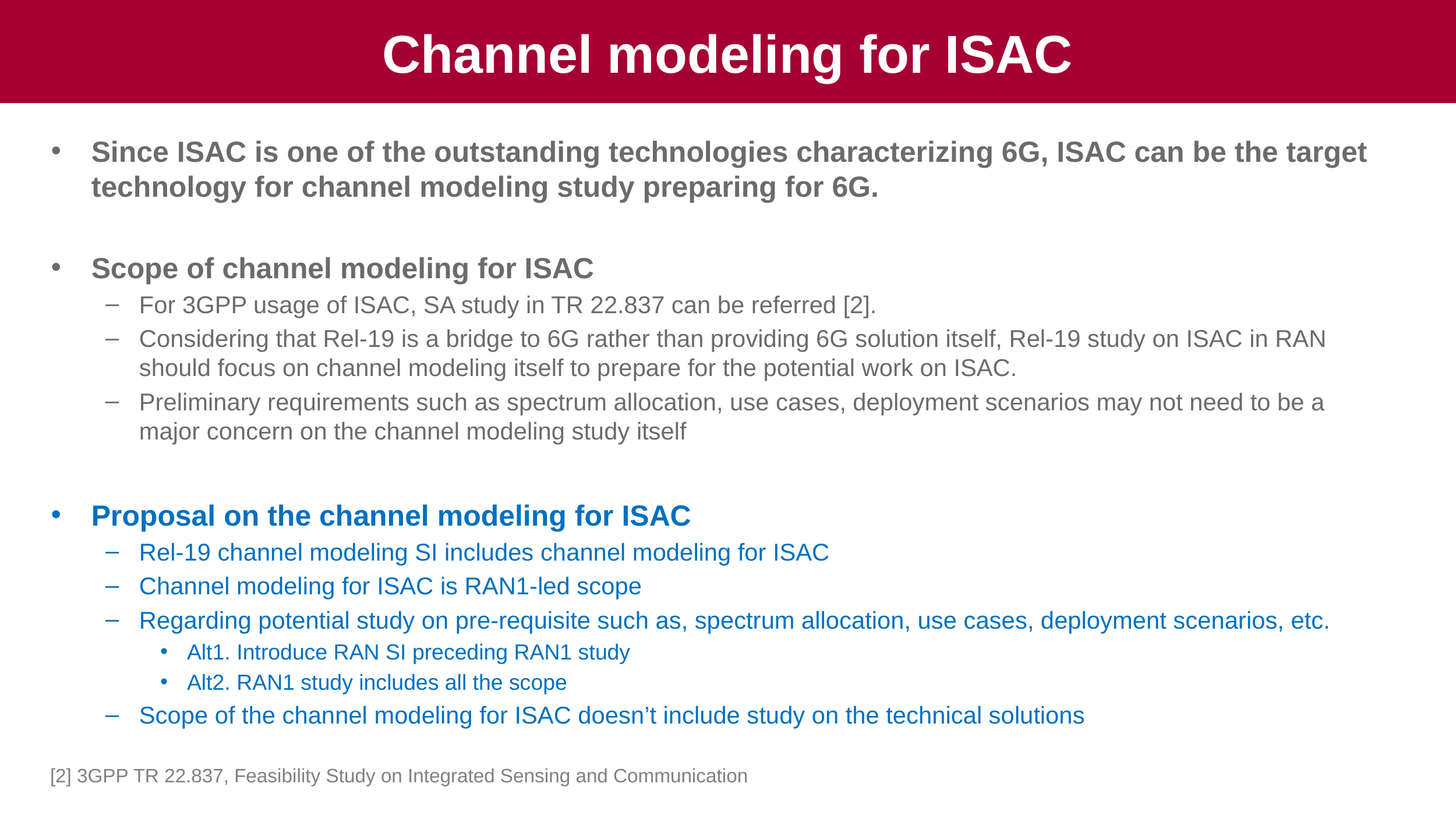

# Channel modeling for ISAC
Since ISAC is one of the outstanding technologies characterizing 6G, ISAC can be the target technology for channel modeling study preparing for 6G.

Scope of channel modeling for ISAC
For 3GPP usage of ISAC, SA study in TR 22.837 can be referred [2].
Considering that Rel-19 is a bridge to 6G rather than providing 6G solution itself, Rel-19 study on ISAC in RAN should focus on channel modeling itself to prepare for the potential work on ISAC.
Preliminary requirements such as spectrum allocation, use cases, deployment scenarios may not need to be a major concern on the channel modeling study itself

Proposal on the channel modeling for ISAC
Rel-19 channel modeling SI includes channel modeling for ISAC
Channel modeling for ISAC is RAN1-led scope
Regarding potential study on pre-requisite such as, spectrum allocation, use cases, deployment scenarios, etc.
Alt1. Introduce RAN SI preceding RAN1 study
Alt2. RAN1 study includes all the scope
Scope of the channel modeling for ISAC doesn’t include study on the technical solutions

[2] 3GPP TR 22.837, Feasibility Study on Integrated Sensing and Communication